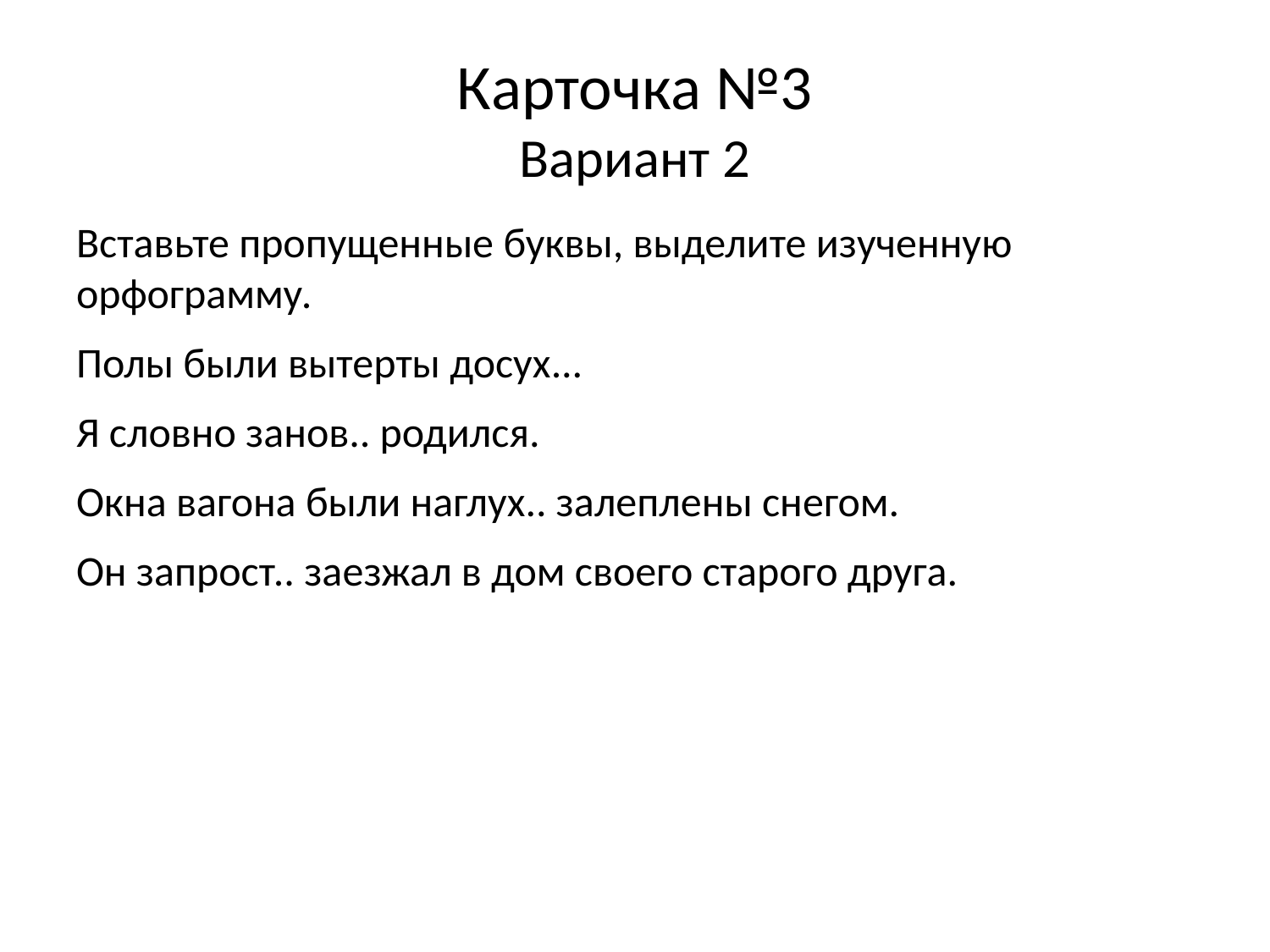

# Карточка №3 Вариант 2
Вставьте пропущенные буквы, выделите изученную орфограмму.
Полы были вытерты досух...
Я словно занов.. родился.
Окна вагона были наглух.. залеплены снегом.
Он запрост.. заезжал в дом своего старого друга.